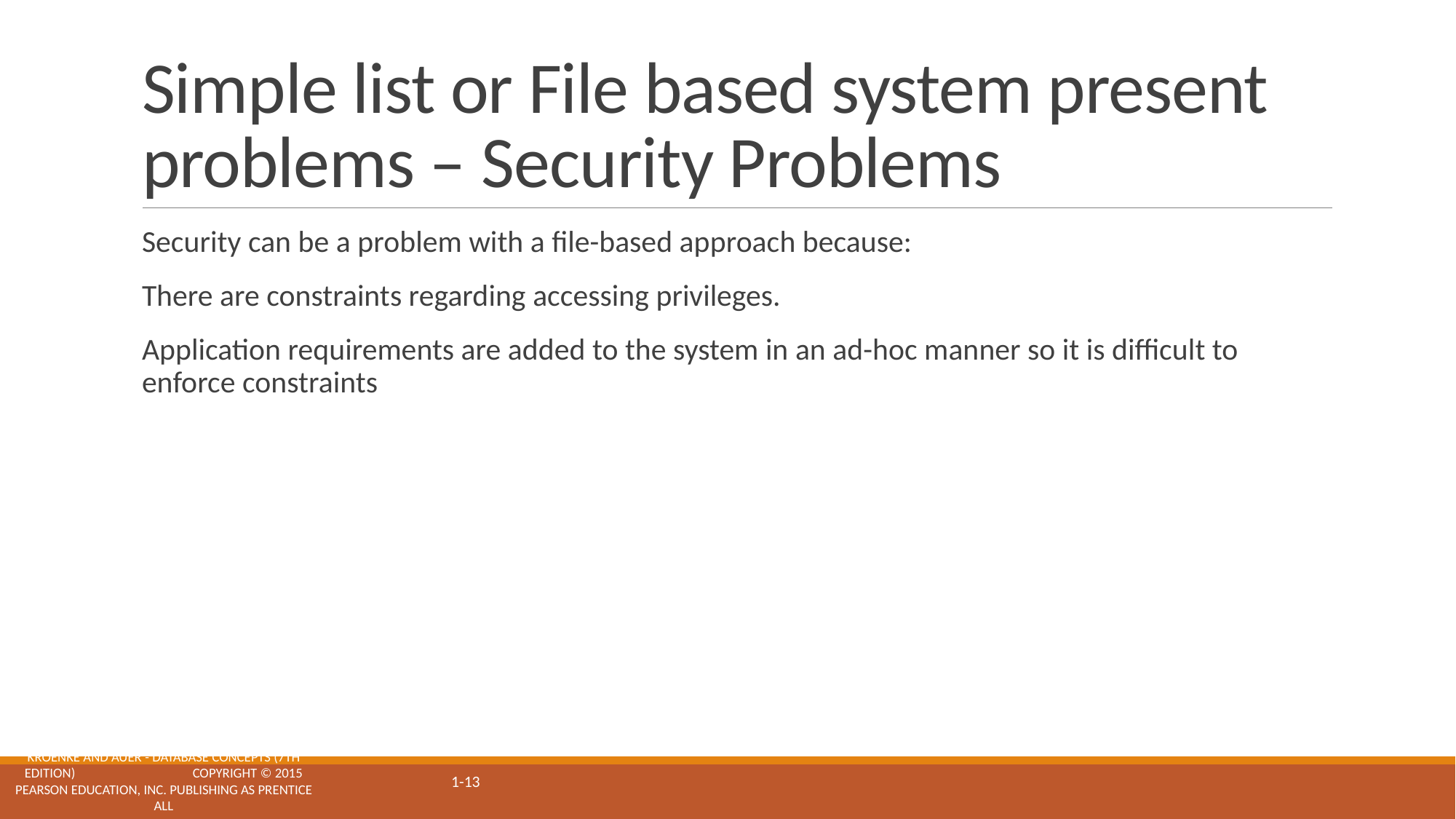

# Simple list or File based system present problems – Security Problems
Security can be a problem with a file-based approach because:
There are constraints regarding accessing privileges.
Application requirements are added to the system in an ad-hoc manner so it is difficult to enforce constraints

KROENKE and AUER - DATABASE CONCEPTS (7th Edition)                                      Copyright © 2015 Pearson Education, Inc. Publishing as Prentice all
1-13